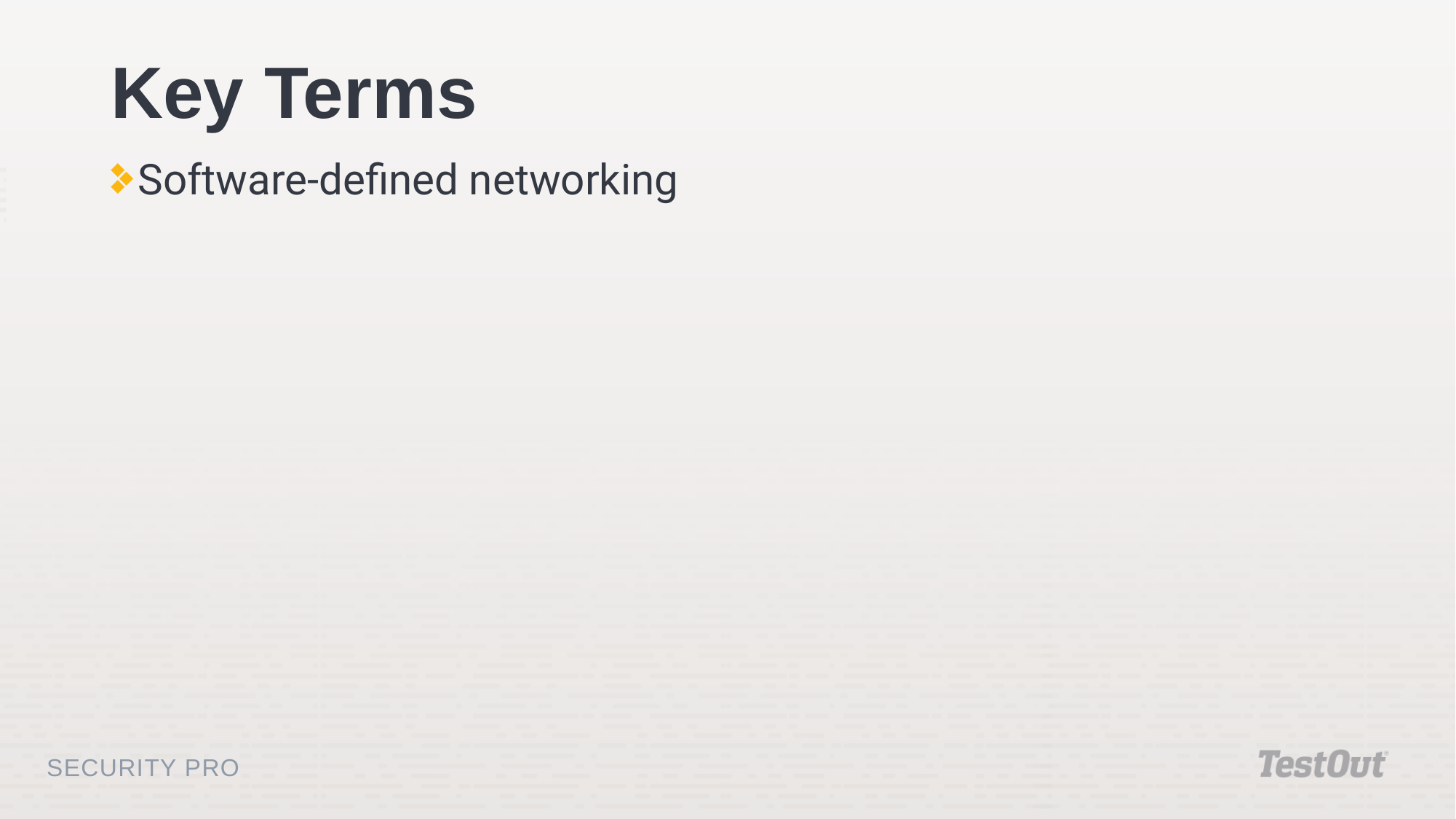

# Key Terms
Software-defined networking
Security Pro